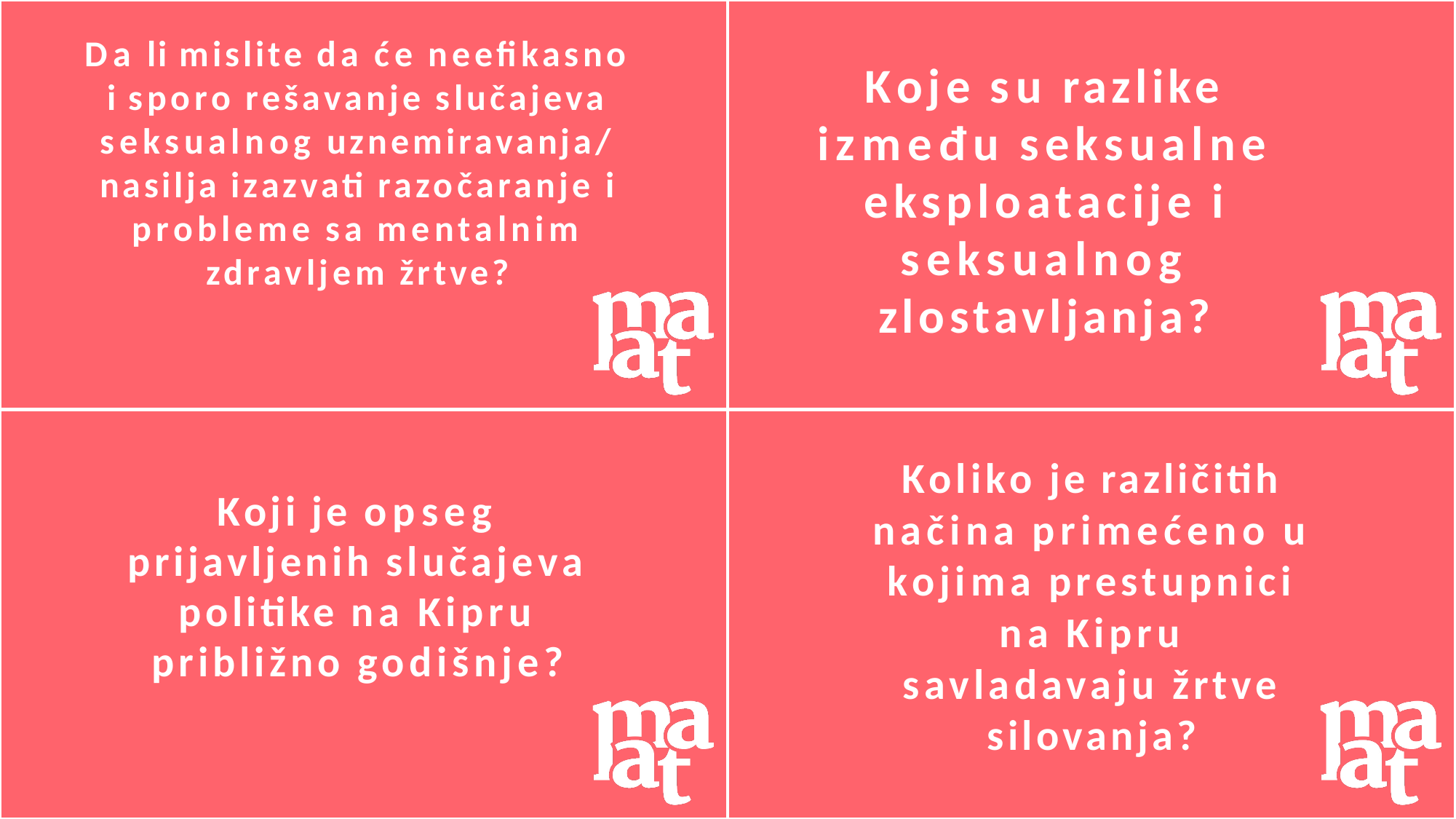

Da li mislite da će neefikasno i sporo rešavanje slučajeva seksualnog uznemiravanja/ nasilja izazvati razočaranje i probleme sa mentalnim zdravljem žrtve?
# Koje su razlike između seksualne eksploatacije i seksualnog zlostavljanja?
Koliko je različitih načina primećeno u kojima prestupnici na Kipru savladavaju žrtve silovanja?
Koji je opseg prijavljenih slučajeva politike na Kipru približno godišnje?